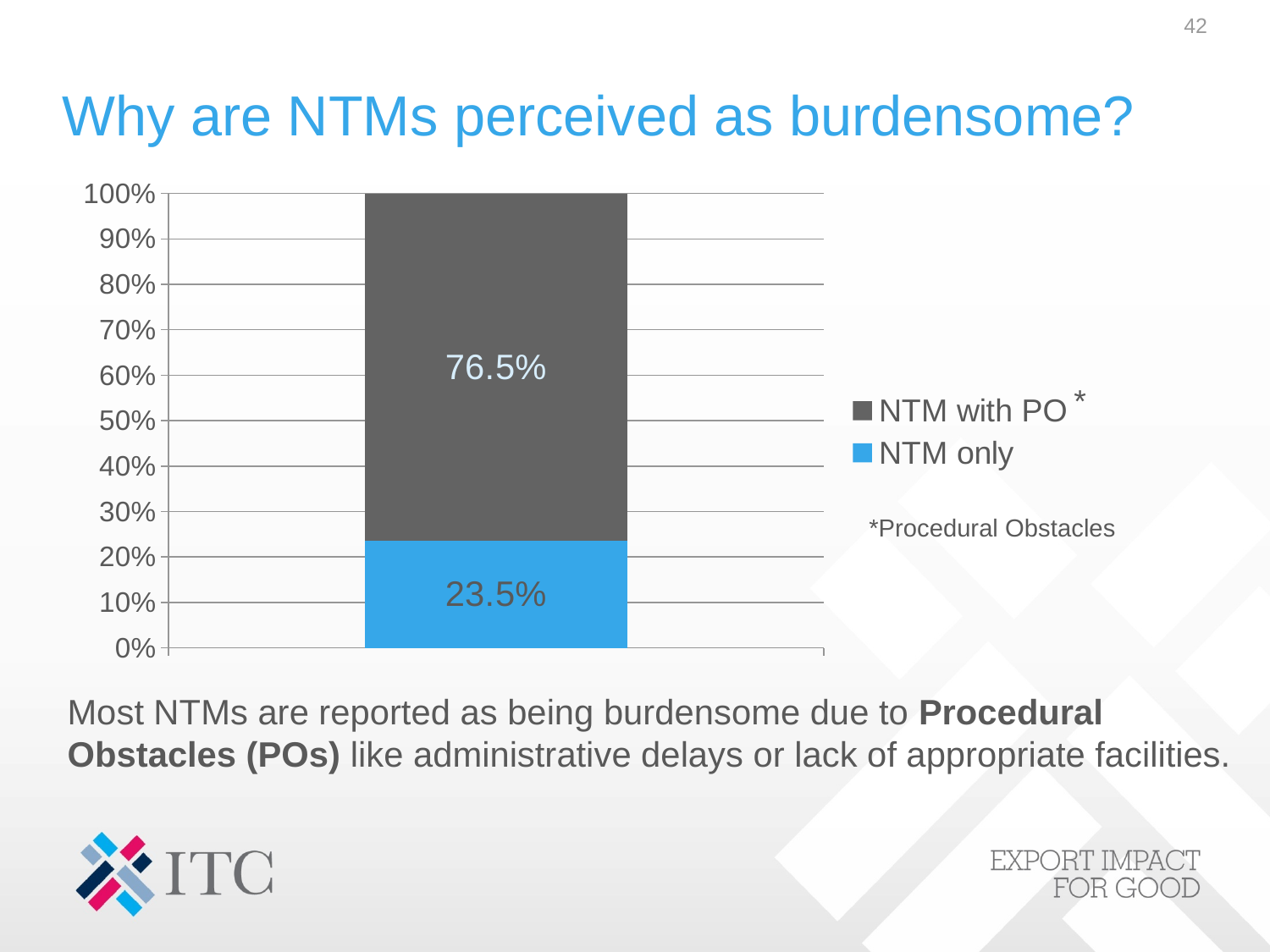

42
# Why are NTMs perceived as burdensome?

### Chart

| Category |  |  |
|---|---|---|
|   | 0.23497481037477694 | 0.765025189625223 |
*
*Procedural Obstacles
Most NTMs are reported as being burdensome due to Procedural Obstacles (POs) like administrative delays or lack of appropriate facilities.